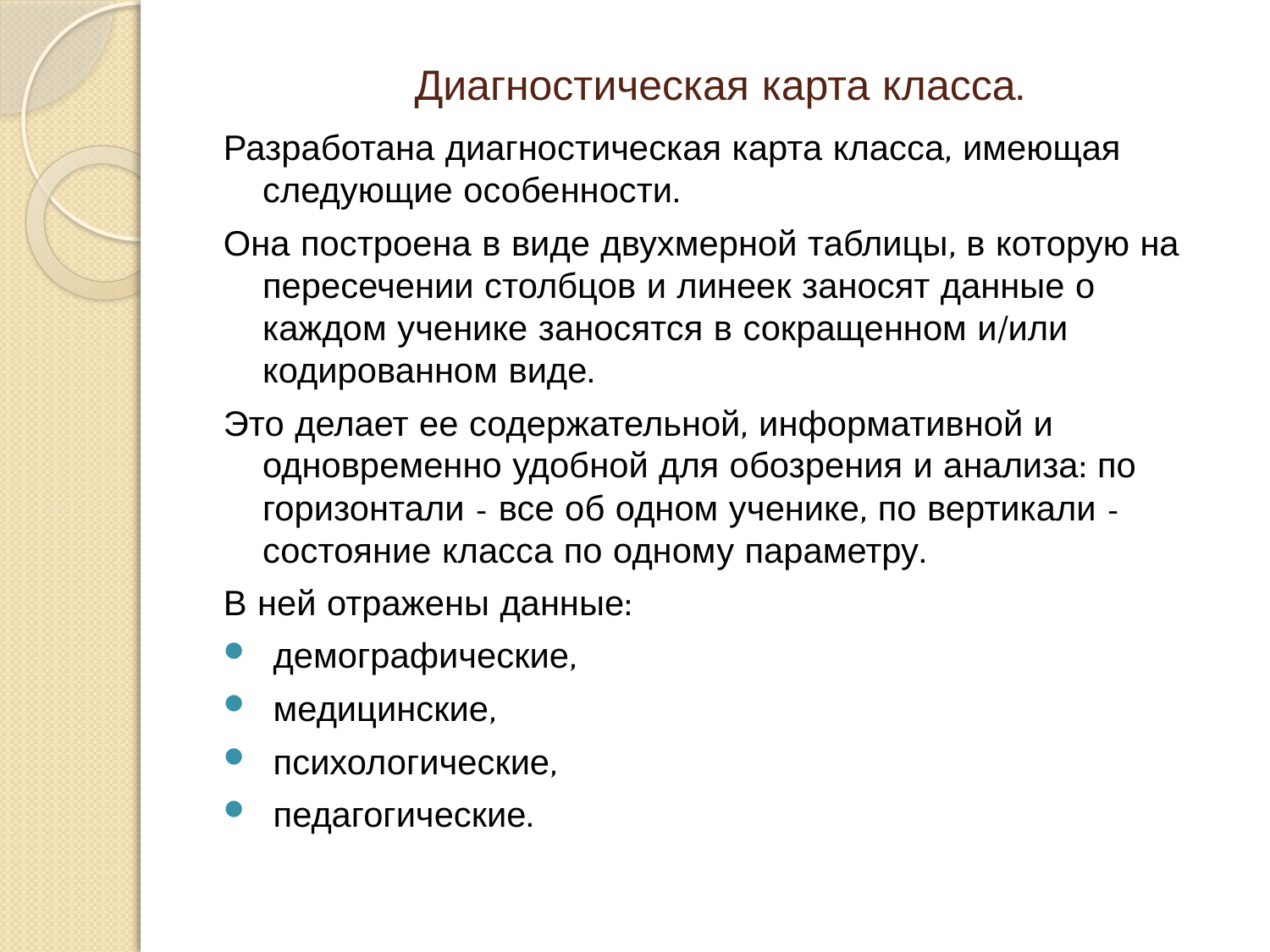

# Диагностическая карта класса.
Разработана диагностическая карта класса, имеющая следующие особенности.
Она построена в виде двухмерной таблицы, в которую на пересечении столбцов и линеек заносят данные о каждом ученике заносятся в сокращенном и/или кодированном виде.
Это делает ее содержательной, информативной и одновременно удобной для обозрения и анализа: по горизонтали - все об одном ученике, по вертикали - состояние класса по одному параметру.
В ней отражены данные:
 демографические,
 медицинские,
 психологические,
 педагогические.